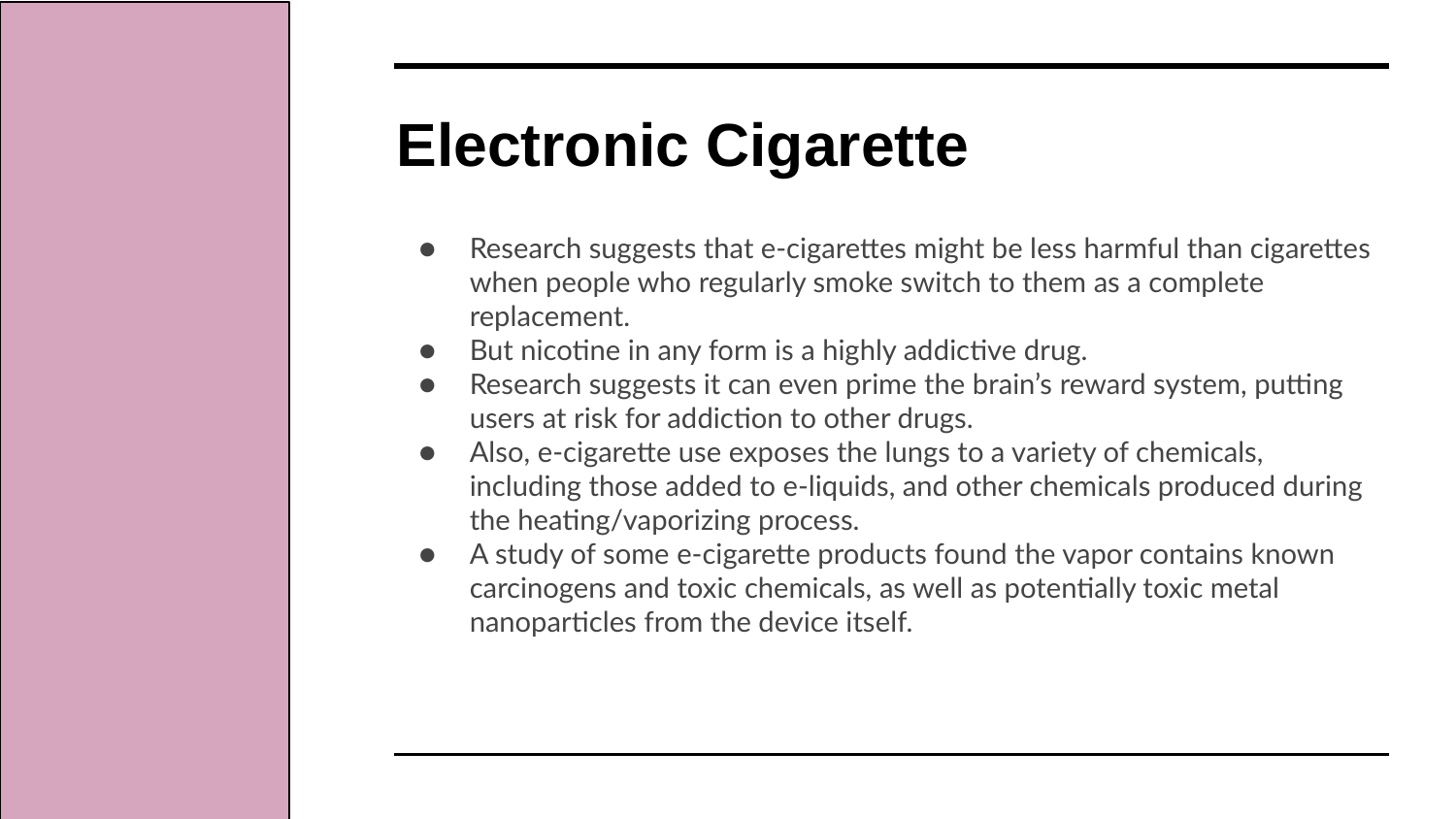

# Electronic Cigarette
Research suggests that e-cigarettes might be less harmful than cigarettes when people who regularly smoke switch to them as a complete replacement.
But nicotine in any form is a highly addictive drug.
Research suggests it can even prime the brain’s reward system, putting users at risk for addiction to other drugs.
Also, e-cigarette use exposes the lungs to a variety of chemicals, including those added to e-liquids, and other chemicals produced during the heating/vaporizing process.
A study of some e-cigarette products found the vapor contains known carcinogens and toxic chemicals, as well as potentially toxic metal nanoparticles from the device itself.